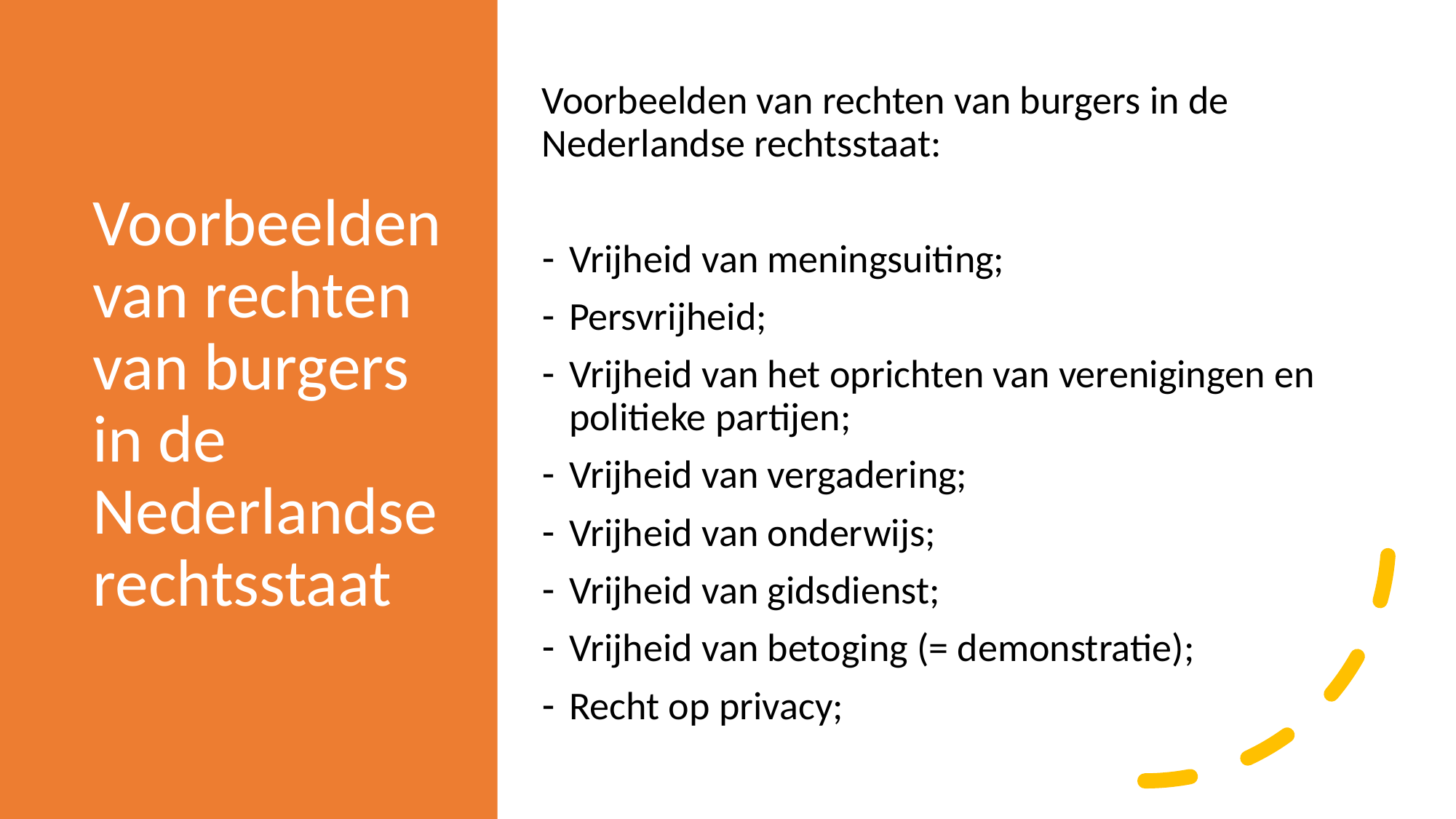

# Voorbeelden van rechten van burgers in de Nederlandse rechtsstaat
Voorbeelden van rechten van burgers in de Nederlandse rechtsstaat:

Vrijheid van meningsuiting;
Persvrijheid;
Vrijheid van het oprichten van verenigingen en politieke partijen;
Vrijheid van vergadering;
Vrijheid van onderwijs;
Vrijheid van gidsdienst;
Vrijheid van betoging (= demonstratie);
Recht op privacy;